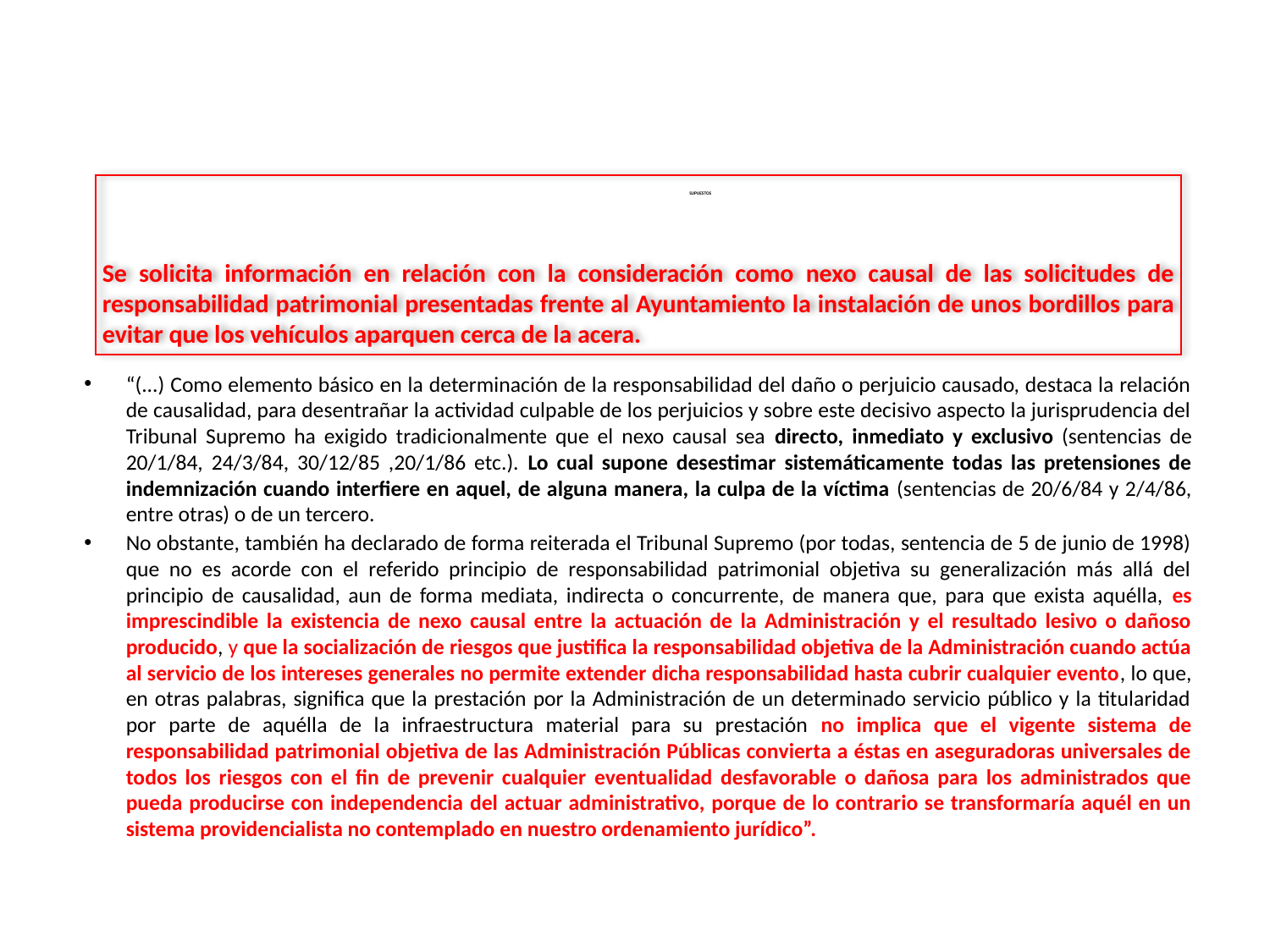

Se solicita información en relación con la consideración como nexo causal de las solicitudes de responsabilidad patrimonial presentadas frente al Ayuntamiento la instalación de unos bordillos para evitar que los vehículos aparquen cerca de la acera.

# SUPUESTOS
“(...) Como elemento básico en la determinación de la responsabilidad del daño o perjuicio causado, destaca la relación de causalidad, para desentrañar la actividad culpable de los perjuicios y sobre este decisivo aspecto la jurisprudencia del Tribunal Supremo ha exigido tradicionalmente que el nexo causal sea directo, inmediato y exclusivo (sentencias de 20/1/84, 24/3/84, 30/12/85 ,20/1/86 etc.). Lo cual supone desestimar sistemáticamente todas las pretensiones de indemnización cuando interfiere en aquel, de alguna manera, la culpa de la víctima (sentencias de 20/6/84 y 2/4/86, entre otras) o de un tercero.
No obstante, también ha declarado de forma reiterada el Tribunal Supremo (por todas, sentencia de 5 de junio de 1998) que no es acorde con el referido principio de responsabilidad patrimonial objetiva su generalización más allá del principio de causalidad, aun de forma mediata, indirecta o concurrente, de manera que, para que exista aquélla, es imprescindible la existencia de nexo causal entre la actuación de la Administración y el resultado lesivo o dañoso producido, y que la socialización de riesgos que justifica la responsabilidad objetiva de la Administración cuando actúa al servicio de los intereses generales no permite extender dicha responsabilidad hasta cubrir cualquier evento, lo que, en otras palabras, significa que la prestación por la Administración de un determinado servicio público y la titularidad por parte de aquélla de la infraestructura material para su prestación no implica que el vigente sistema de responsabilidad patrimonial objetiva de las Administración Públicas convierta a éstas en aseguradoras universales de todos los riesgos con el fin de prevenir cualquier eventualidad desfavorable o dañosa para los administrados que pueda producirse con independencia del actuar administrativo, porque de lo contrario se transformaría aquél en un sistema providencialista no contemplado en nuestro ordenamiento jurídico”.